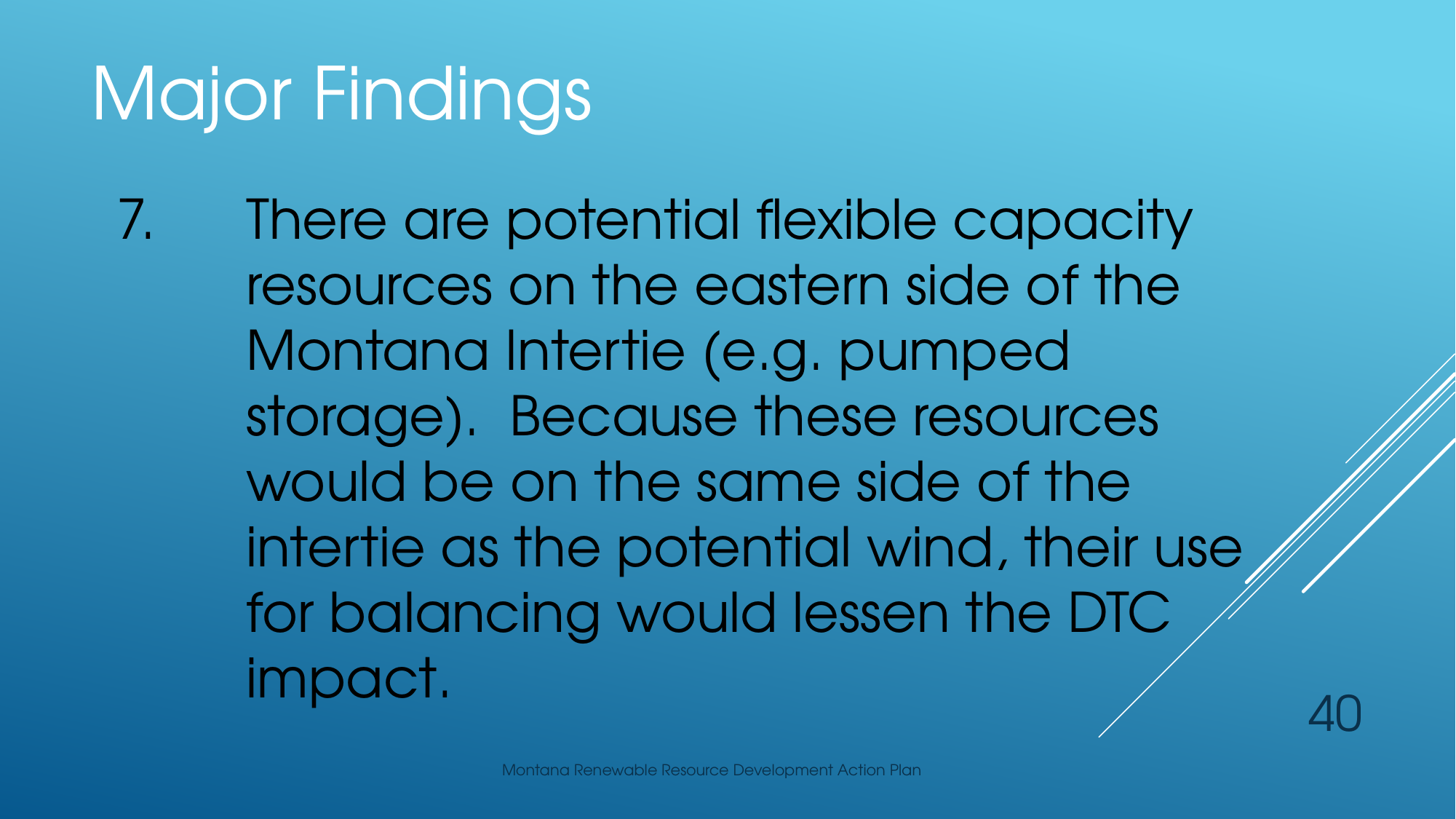

Major Findings
There are potential flexible capacity resources on the eastern side of the Montana Intertie (e.g. pumped storage).  Because these resources would be on the same side of the intertie as the potential wind, their use for balancing would lessen the DTC impact.
40
Montana Renewable Resource Development Action Plan